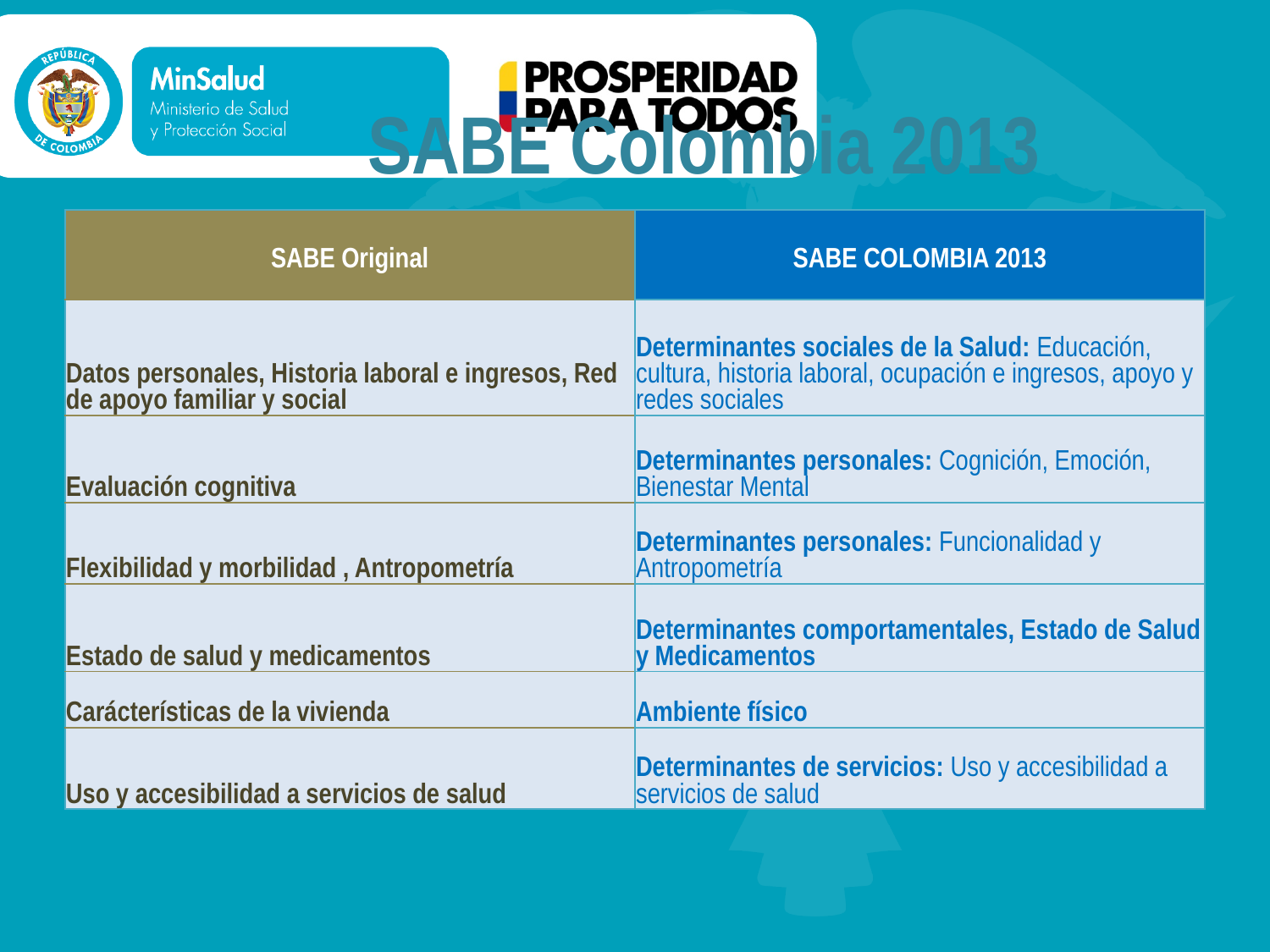

# SABE Colombia 2013
| SABE Original | SABE COLOMBIA 2013 |
| --- | --- |
| Datos personales, Historia laboral e ingresos, Red de apoyo familiar y social | Determinantes sociales de la Salud: Educación, cultura, historia laboral, ocupación e ingresos, apoyo y redes sociales |
| Evaluación cognitiva | Determinantes personales: Cognición, Emoción, Bienestar Mental |
| Flexibilidad y morbilidad , Antropometría | Determinantes personales: Funcionalidad y Antropometría |
| Estado de salud y medicamentos | Determinantes comportamentales, Estado de Salud y Medicamentos |
| Carácterísticas de la vivienda | Ambiente físico |
| Uso y accesibilidad a servicios de salud | Determinantes de servicios: Uso y accesibilidad a servicios de salud |